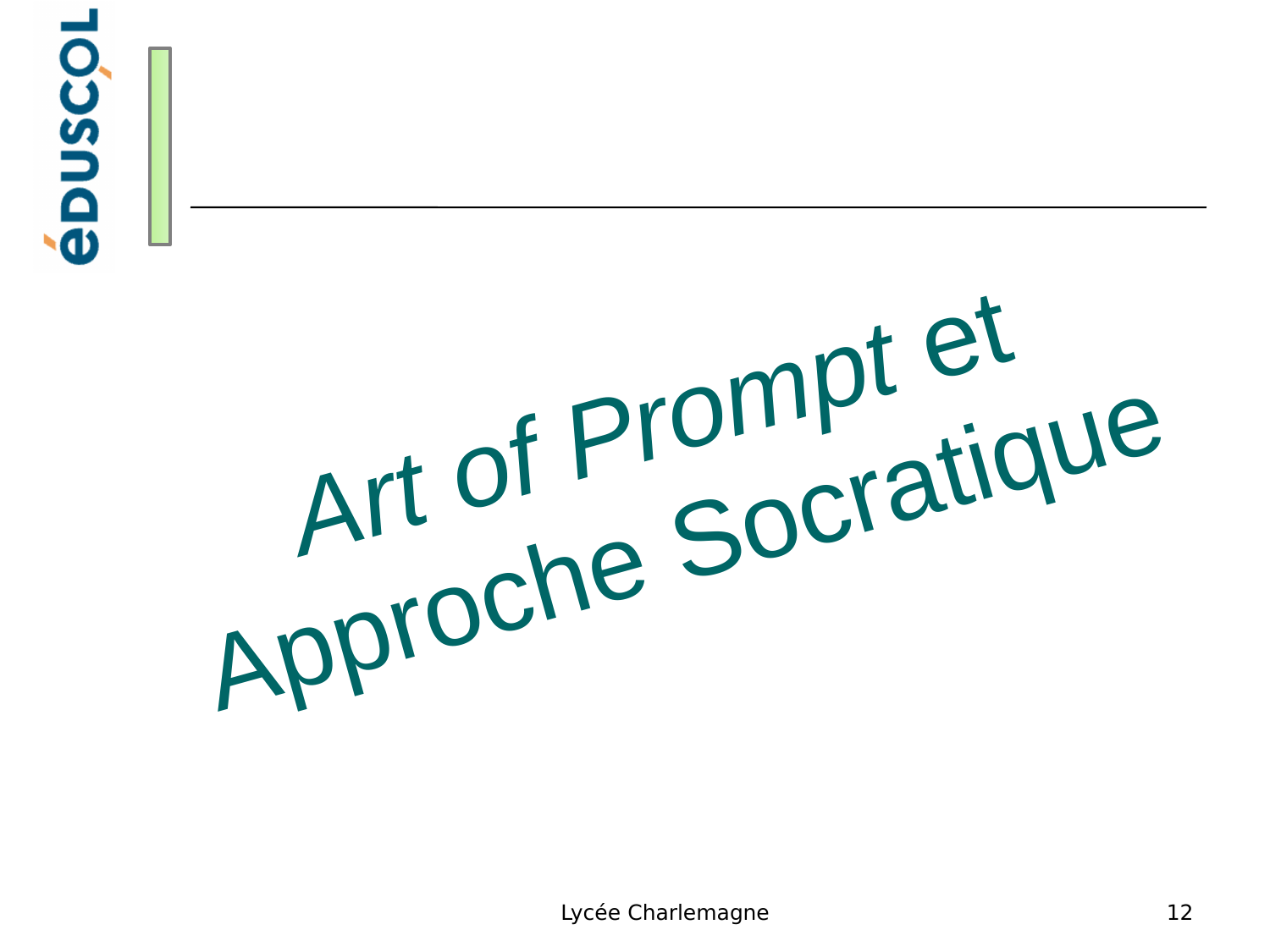

# Art of Prompt et Approche Socratique
Lycée Charlemagne
12